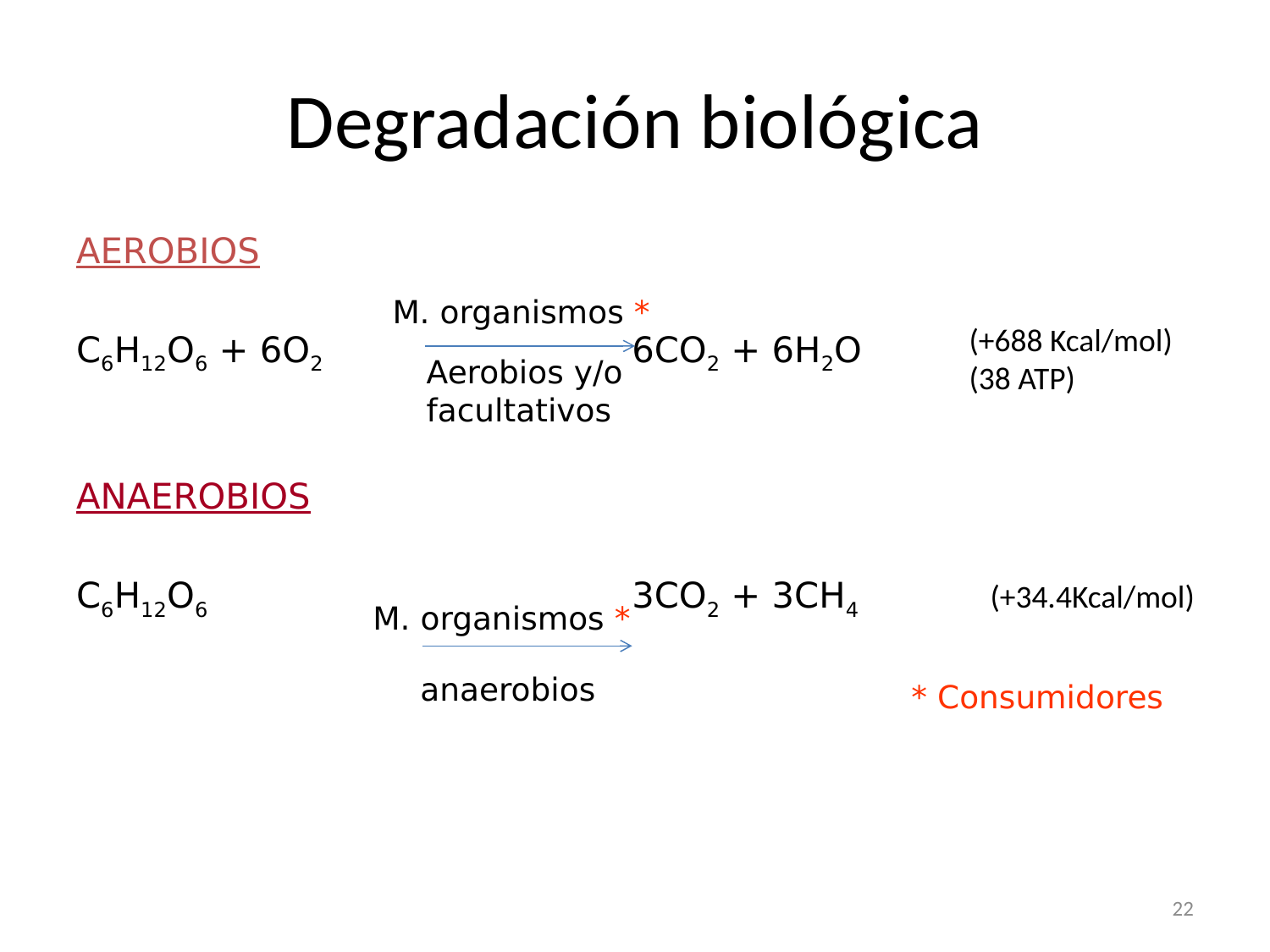

# Degradación biológica
AEROBIOS

C6H12O6 + 6O2			6CO2 + 6H2O

ANAEROBIOS

C6H12O6				3CO2 + 3CH4

* Consumidores
M. organismos *
(+688 Kcal/mol)
(38 ATP)
Aerobios y/o
facultativos
(+34.4Kcal/mol)
M. organismos *
anaerobios
22